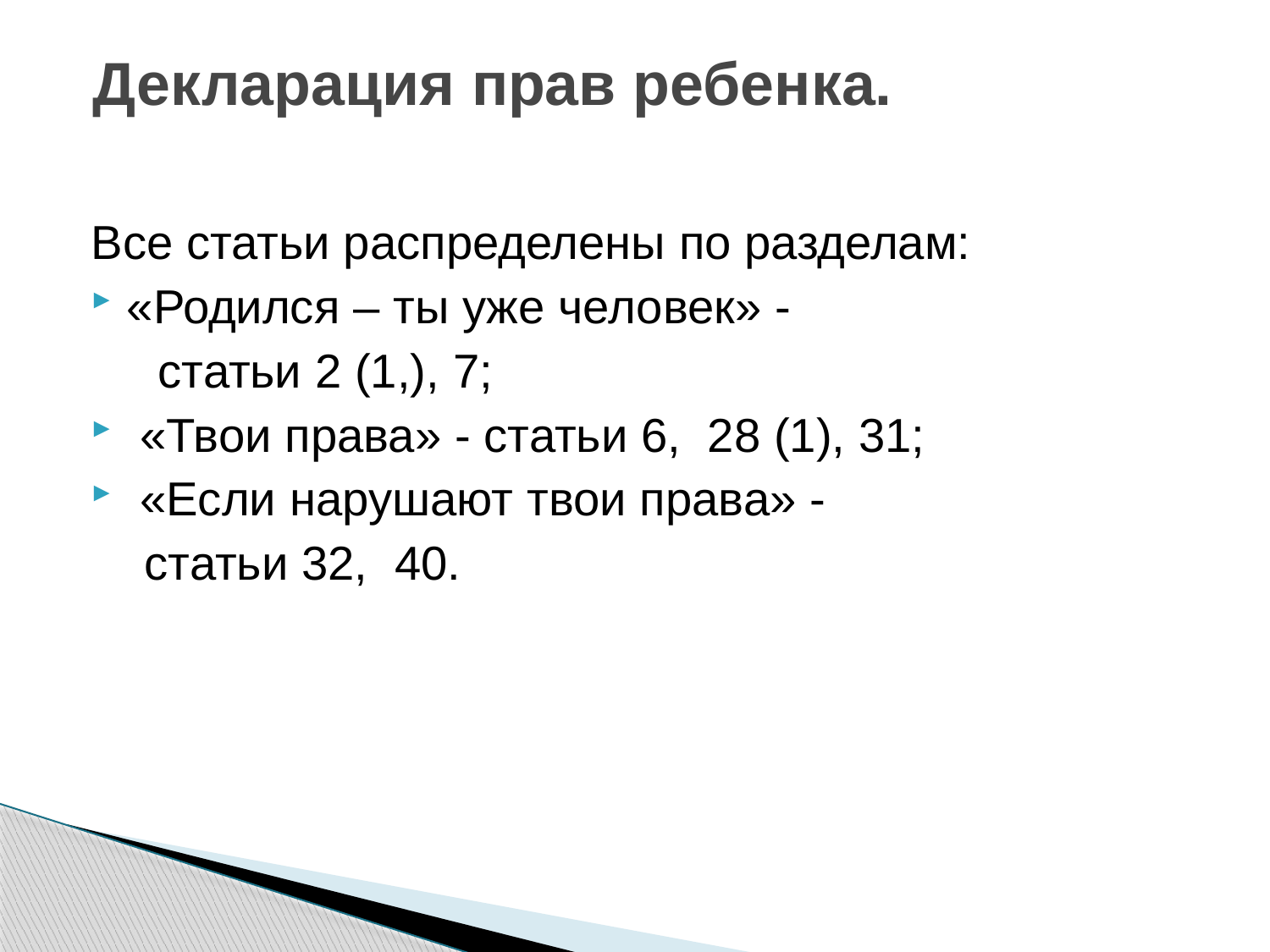

# Декларация прав ребенка.
Все статьи распределены по разделам:
«Родился – ты уже человек» -
     статьи 2 (1,), 7;
 «Твои права» - статьи 6,  28 (1), 31;
 «Если нарушают твои права» -
    статьи 32,  40.